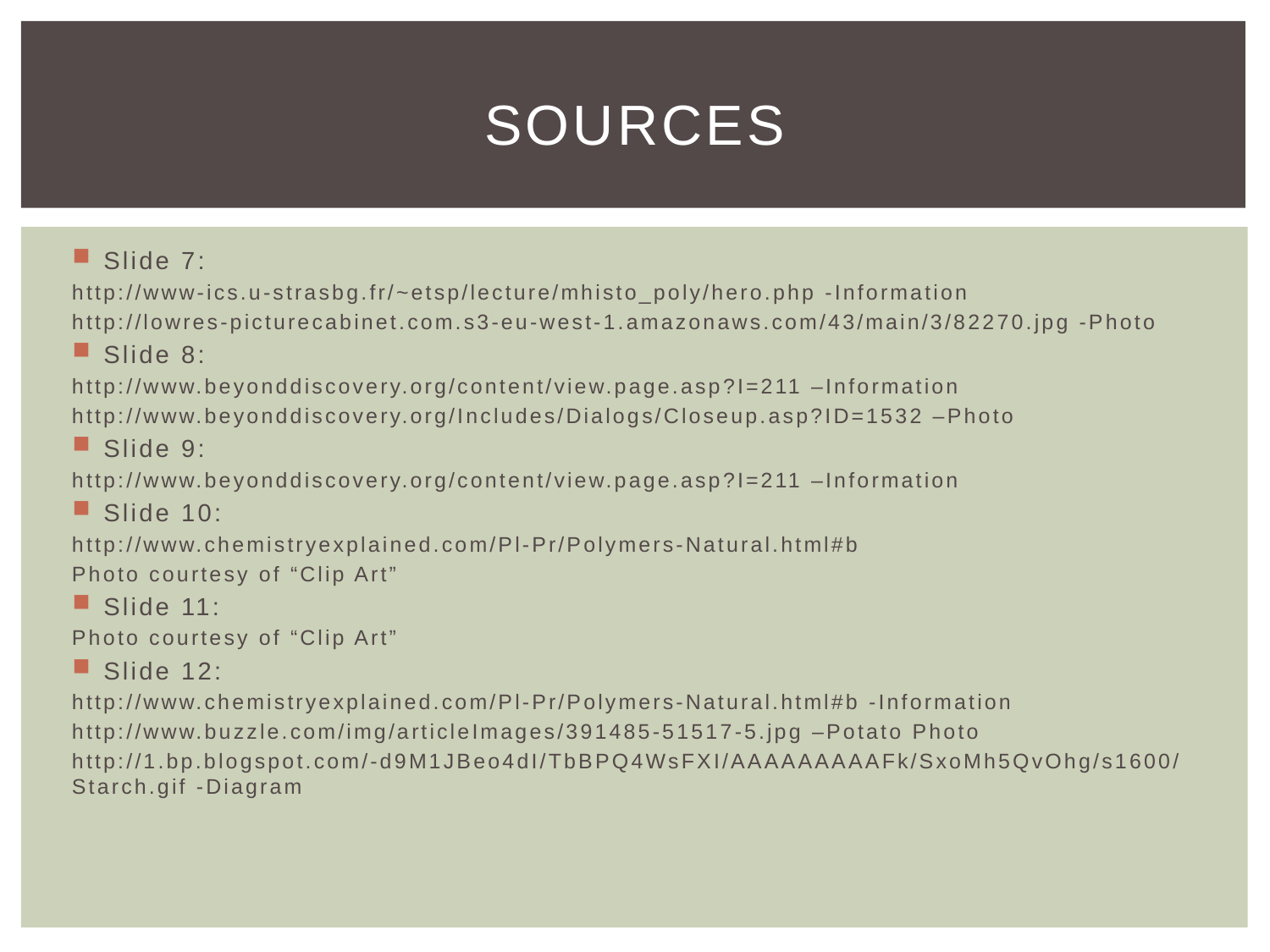

# Sources
Slide 7:
http://www-ics.u-strasbg.fr/~etsp/lecture/mhisto_poly/hero.php -Information
http://lowres-picturecabinet.com.s3-eu-west-1.amazonaws.com/43/main/3/82270.jpg -Photo
Slide 8:
http://www.beyonddiscovery.org/content/view.page.asp?I=211 –Information
http://www.beyonddiscovery.org/Includes/Dialogs/Closeup.asp?ID=1532 –Photo
Slide 9:
http://www.beyonddiscovery.org/content/view.page.asp?I=211 –Information
Slide 10:
http://www.chemistryexplained.com/Pl-Pr/Polymers-Natural.html#b
Photo courtesy of “Clip Art”
Slide 11:
Photo courtesy of “Clip Art”
Slide 12:
http://www.chemistryexplained.com/Pl-Pr/Polymers-Natural.html#b -Information
http://www.buzzle.com/img/articleImages/391485-51517-5.jpg –Potato Photo
http://1.bp.blogspot.com/-d9M1JBeo4dI/TbBPQ4WsFXI/AAAAAAAAAFk/SxoMh5QvOhg/s1600/Starch.gif -Diagram